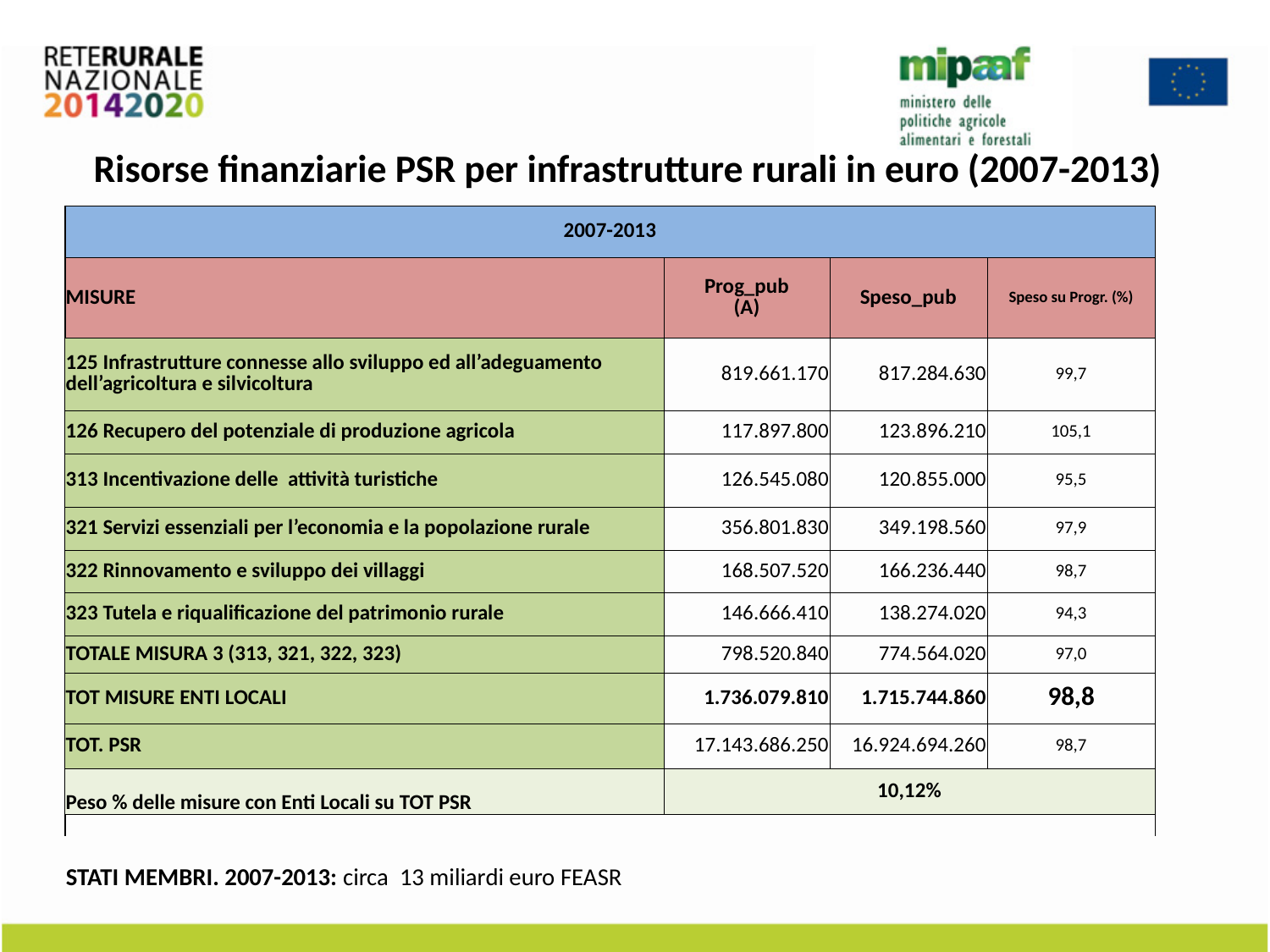

# Risorse finanziarie PSR per infrastrutture rurali in euro (2007-2013)
| 2007-2013 |  |  |  |
| --- | --- | --- | --- |
| MISURE | Prog\_pub (A) | Speso\_pub | Speso su Progr. (%) |
| 125 Infrastrutture connesse allo sviluppo ed all’adeguamento dell’agricoltura e silvicoltura | 819.661.170 | 817.284.630 | 99,7 |
| 126 Recupero del potenziale di produzione agricola | 117.897.800 | 123.896.210 | 105,1 |
| 313 Incentivazione delle attività turistiche | 126.545.080 | 120.855.000 | 95,5 |
| 321 Servizi essenziali per l’economia e la popolazione rurale | 356.801.830 | 349.198.560 | 97,9 |
| 322 Rinnovamento e sviluppo dei villaggi | 168.507.520 | 166.236.440 | 98,7 |
| 323 Tutela e riqualificazione del patrimonio rurale | 146.666.410 | 138.274.020 | 94,3 |
| TOTALE MISURA 3 (313, 321, 322, 323) | 798.520.840 | 774.564.020 | 97,0 |
| TOT MISURE ENTI LOCALI | 1.736.079.810 | 1.715.744.860 | 98,8 |
| TOT. PSR | 17.143.686.250 | 16.924.694.260 | 98,7 |
| Peso % delle misure con Enti Locali su TOT PSR | 10,12% |  |  |
|  |  |  |  |

STATI MEMBRI. 2007-2013: circa  13 miliardi euro FEASR